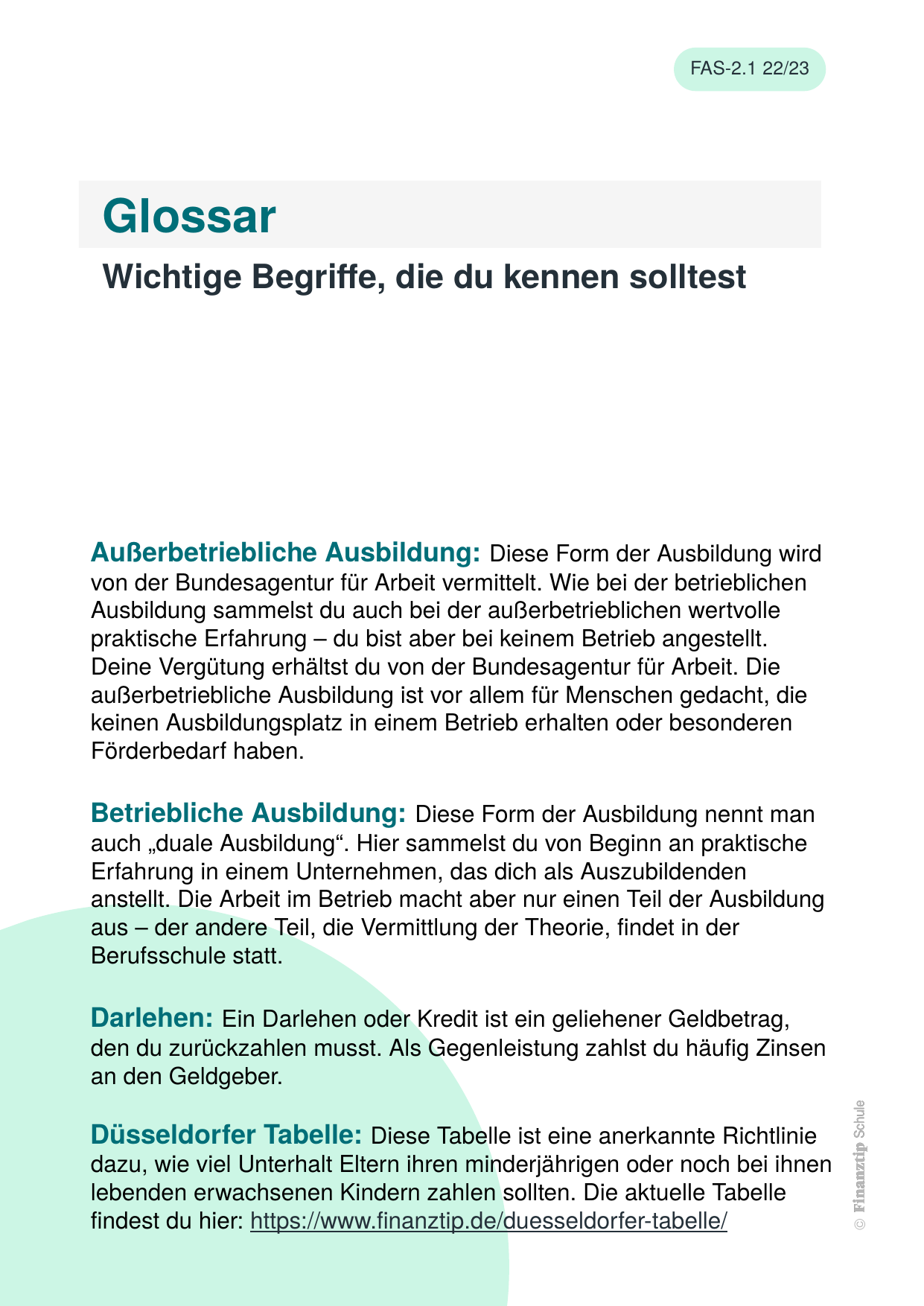

Glossar
Wichtige Begriffe, die du kennen solltest
Außerbetriebliche Ausbildung: Diese Form der Ausbildung wird von der Bundesagentur für Arbeit vermittelt. Wie bei der betrieblichen Ausbildung sammelst du auch bei der außerbetrieblichen wertvolle praktische Erfahrung – du bist aber bei keinem Betrieb angestellt. Deine Vergütung erhältst du von der Bundesagentur für Arbeit. Die außerbetriebliche Ausbildung ist vor allem für Menschen gedacht, die keinen Ausbildungsplatz in einem Betrieb erhalten oder besonderen Förderbedarf haben.

Betriebliche Ausbildung: Diese Form der Ausbildung nennt man auch „duale Ausbildung“. Hier sammelst du von Beginn an praktische Erfahrung in einem Unternehmen, das dich als Auszubildenden anstellt. Die Arbeit im Betrieb macht aber nur einen Teil der Ausbildung aus – der andere Teil, die Vermittlung der Theorie, findet in der Berufsschule statt.

Darlehen: Ein Darlehen oder Kredit ist ein geliehener Geldbetrag, den du zurückzahlen musst. Als Gegenleistung zahlst du häufig Zinsen an den Geldgeber.

Düsseldorfer Tabelle: Diese Tabelle ist eine anerkannte Richtlinie dazu, wie viel Unterhalt Eltern ihren minderjährigen oder noch bei ihnen lebenden erwachsenen Kindern zahlen sollten. Die aktuelle Tabelle findest du hier: https://www.finanztip.de/duesseldorfer-tabelle/